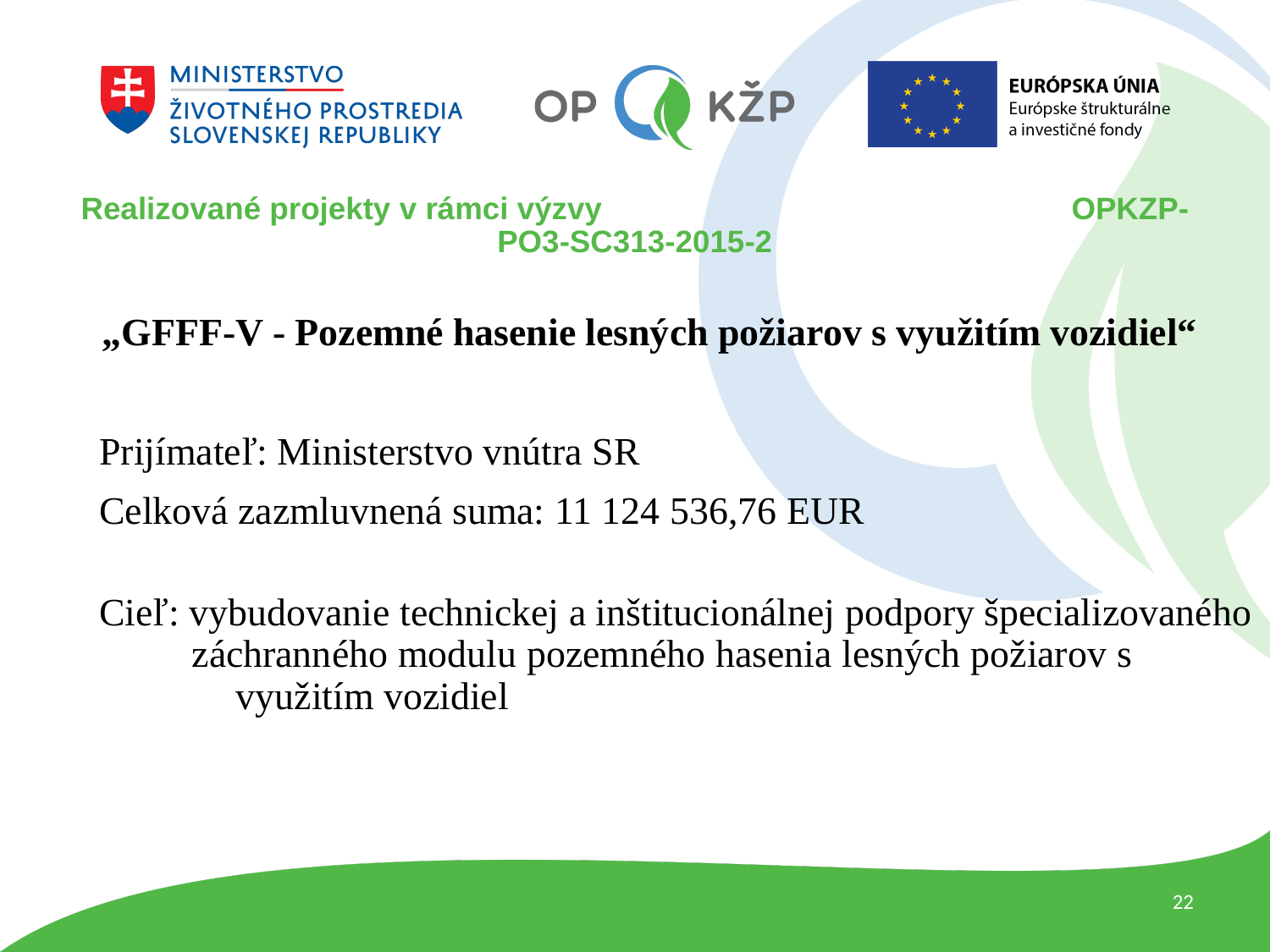

# Realizované projekty v rámci výzvy                                                      OPKZP-PO3-SC313-2015-2
„GFFF-V - Pozemné hasenie lesných požiarov s využitím vozidiel“

Prijímateľ: Ministerstvo vnútra SR
Celková zazmluvnená suma: 11 124 536,76 EUR

Cieľ: vybudovanie technickej a inštitucionálnej podpory špecializovaného
         záchranného modulu pozemného hasenia lesných požiarov s    	 	 využitím vozidiel

22